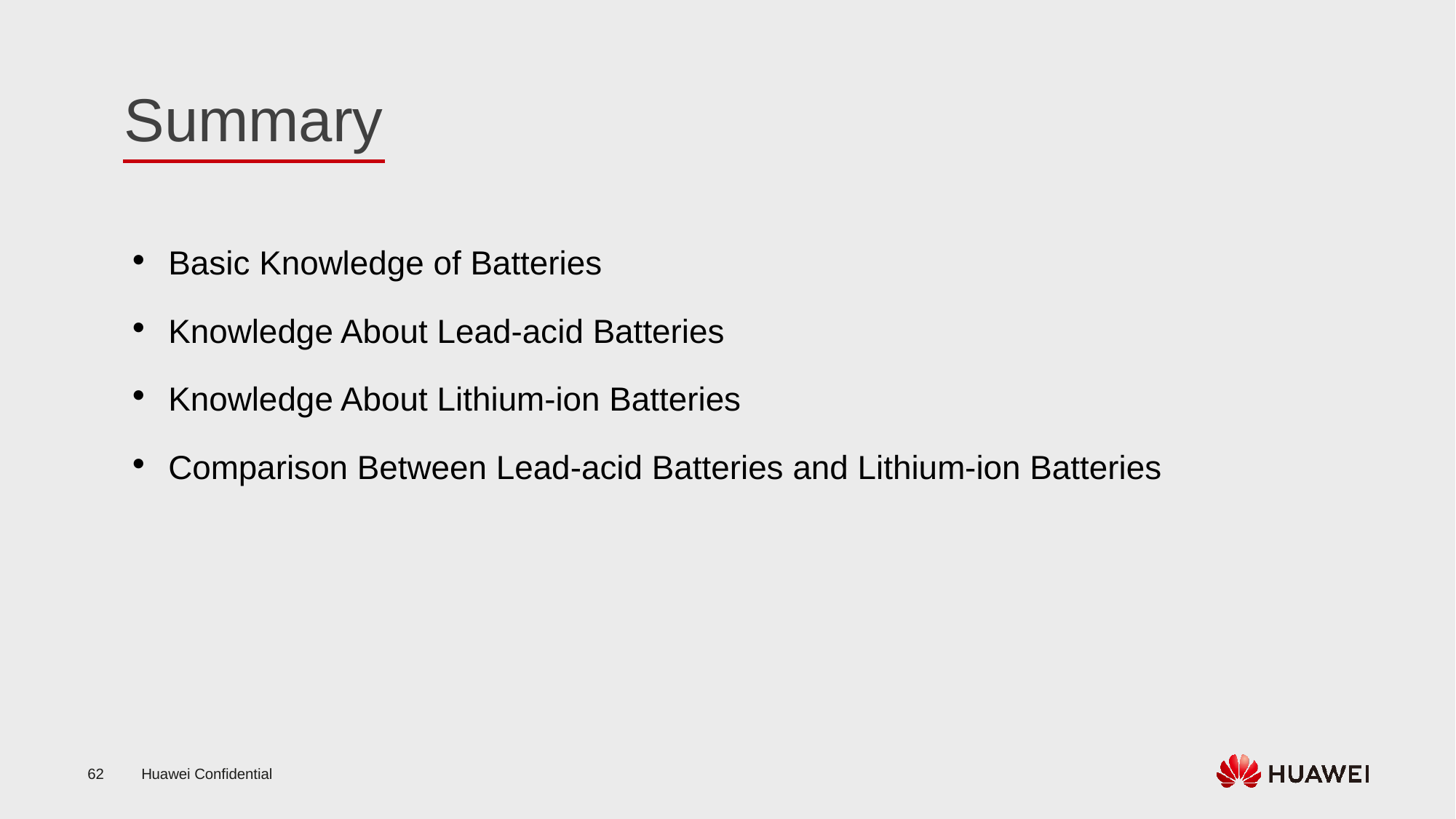

Basic Knowledge of Batteries
Knowledge About Lead-acid Batteries
Knowledge About Lithium-ion Batteries
Comparison Between Lead-acid Batteries and Lithium-ion Batteries